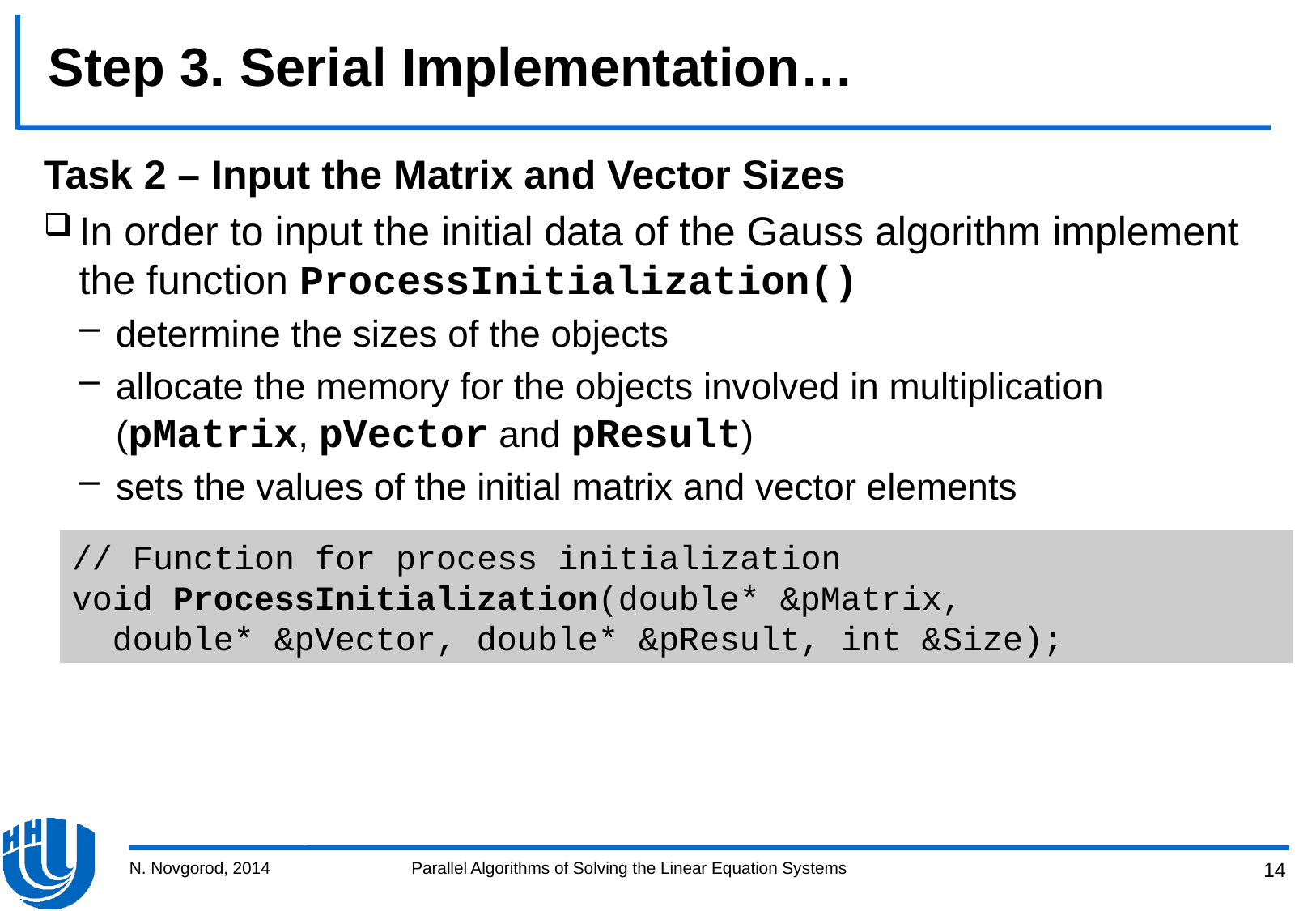

# Step 3. Serial Implementation…
Task 2 – Input the Matrix and Vector Sizes
In order to input the initial data of the Gauss algorithm implement the function ProcessInitialization()
determine the sizes of the objects
allocate the memory for the objects involved in multiplication (pMatrix, pVector and pResult)
sets the values of the initial matrix and vector elements
// Function for process initialization
void ProcessInitialization(double* &pMatrix,
  double* &pVector, double* &pResult, int &Size);
N. Novgorod, 2014
Parallel Algorithms of Solving the Linear Equation Systems
14